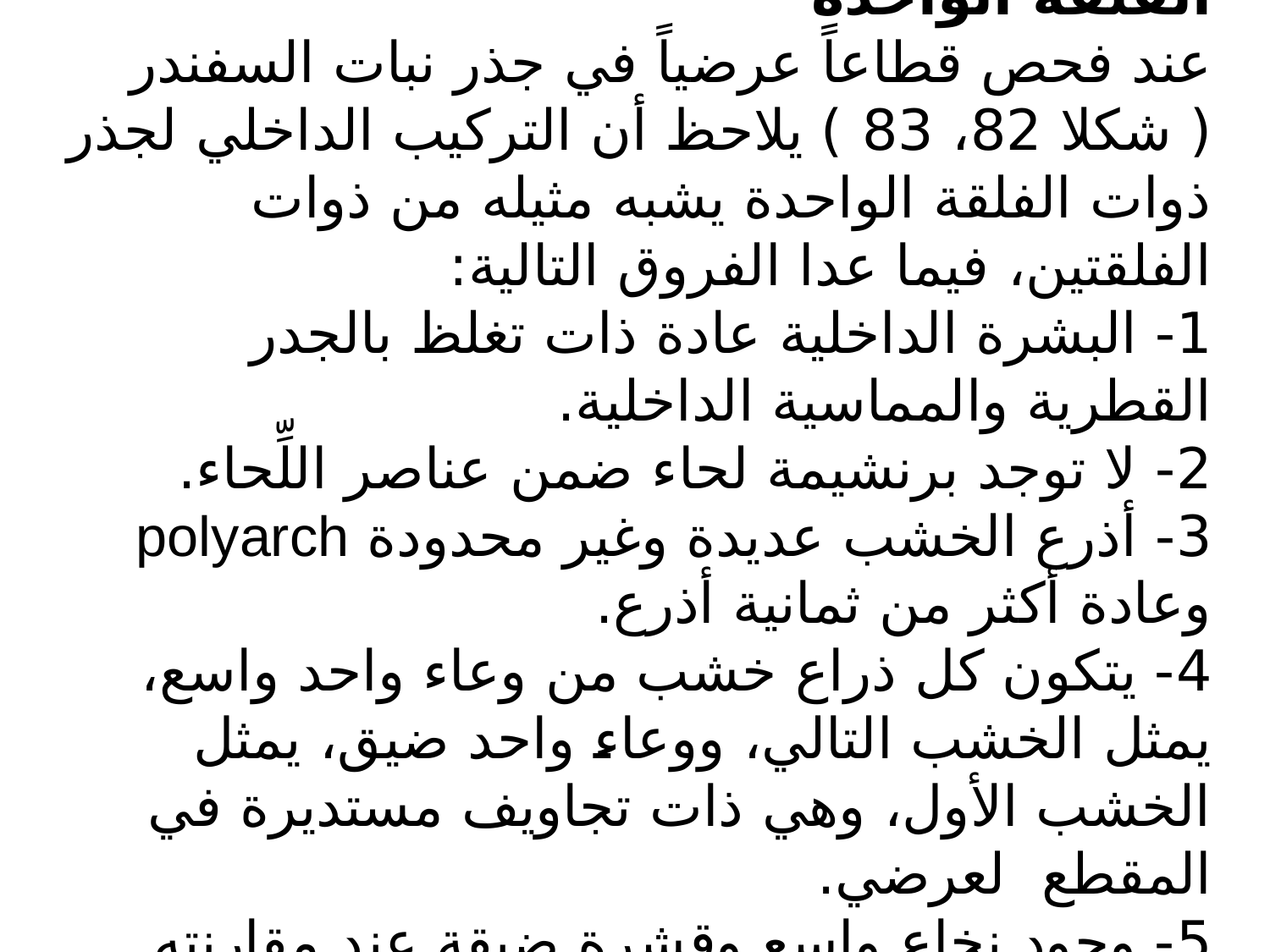

التركيب الداخلي لجذر من نباتات ذوات الفلقة الواحدة
عند فحص قطاعاً عرضياً في جذر نبات السفندر ( شكلا 82، 83 ) يلاحظ أن التركيب الداخلي لجذر ذوات الفلقة الواحدة يشبه مثيله من ذوات الفلقتين، فيما عدا الفروق التالية:
1- البشرة الداخلية عادة ذات تغلظ بالجدر القطرية والمماسية الداخلية.
2- لا توجد برنشيمة لحاء ضمن عناصر اللِّحاء.
3- أذرع الخشب عديدة وغير محدودة polyarch وعادة أكثر من ثمانية أذرع.
4- يتكون كل ذراع خشب من وعاء واحد واسع، يمثل الخشب التالي، ووعاء واحد ضيق، يمثل الخشب الأول، وهي ذات تجاويف مستديرة في المقطع  لعرضي.
5- وجود نخاع واسع وقشرة ضيقة عند مقارنته بجذر نبات من ذوات الفلقتين.